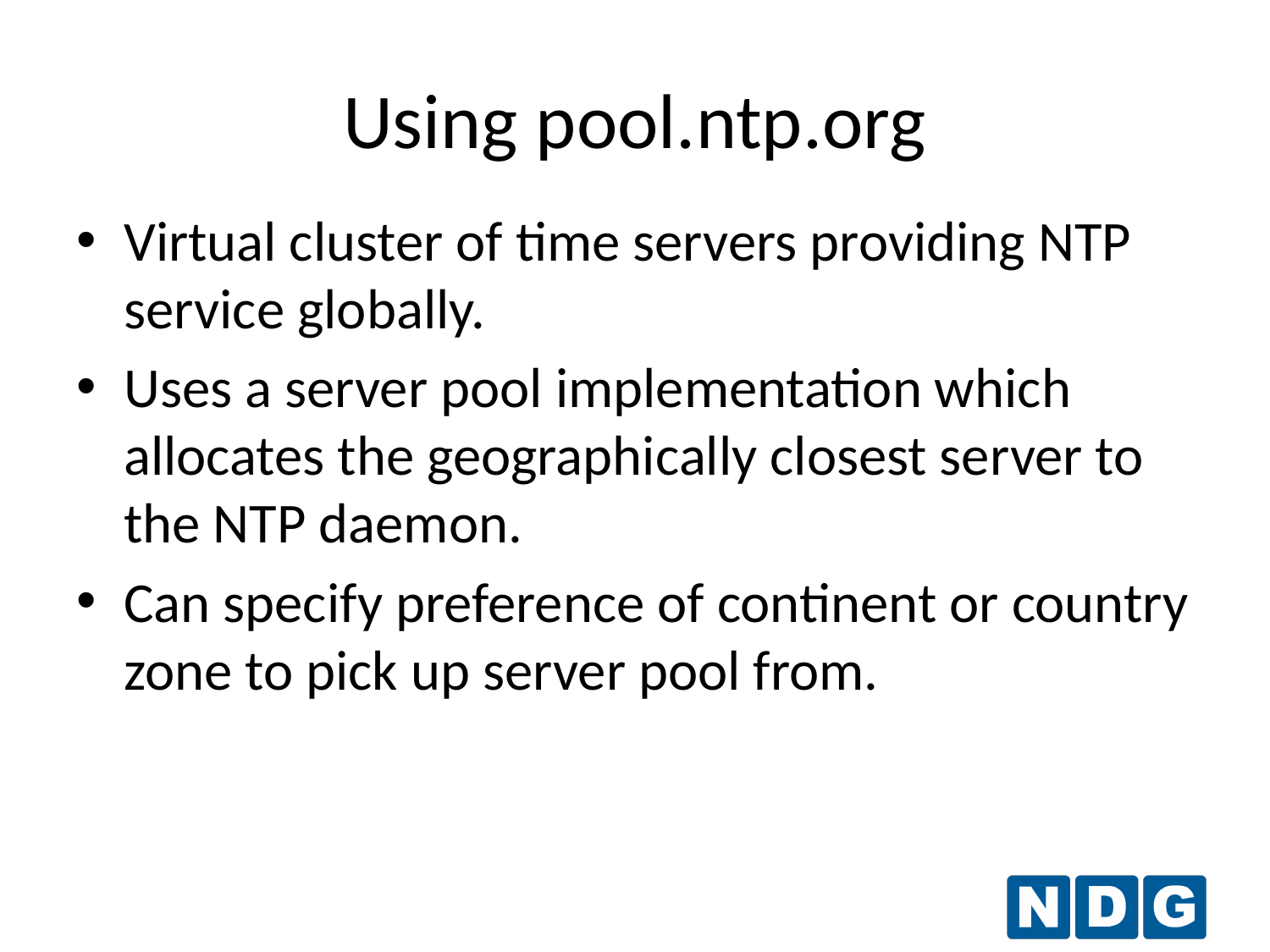

Using pool.ntp.org
Virtual cluster of time servers providing NTP service globally.
Uses a server pool implementation which allocates the geographically closest server to the NTP daemon.
Can specify preference of continent or country zone to pick up server pool from.